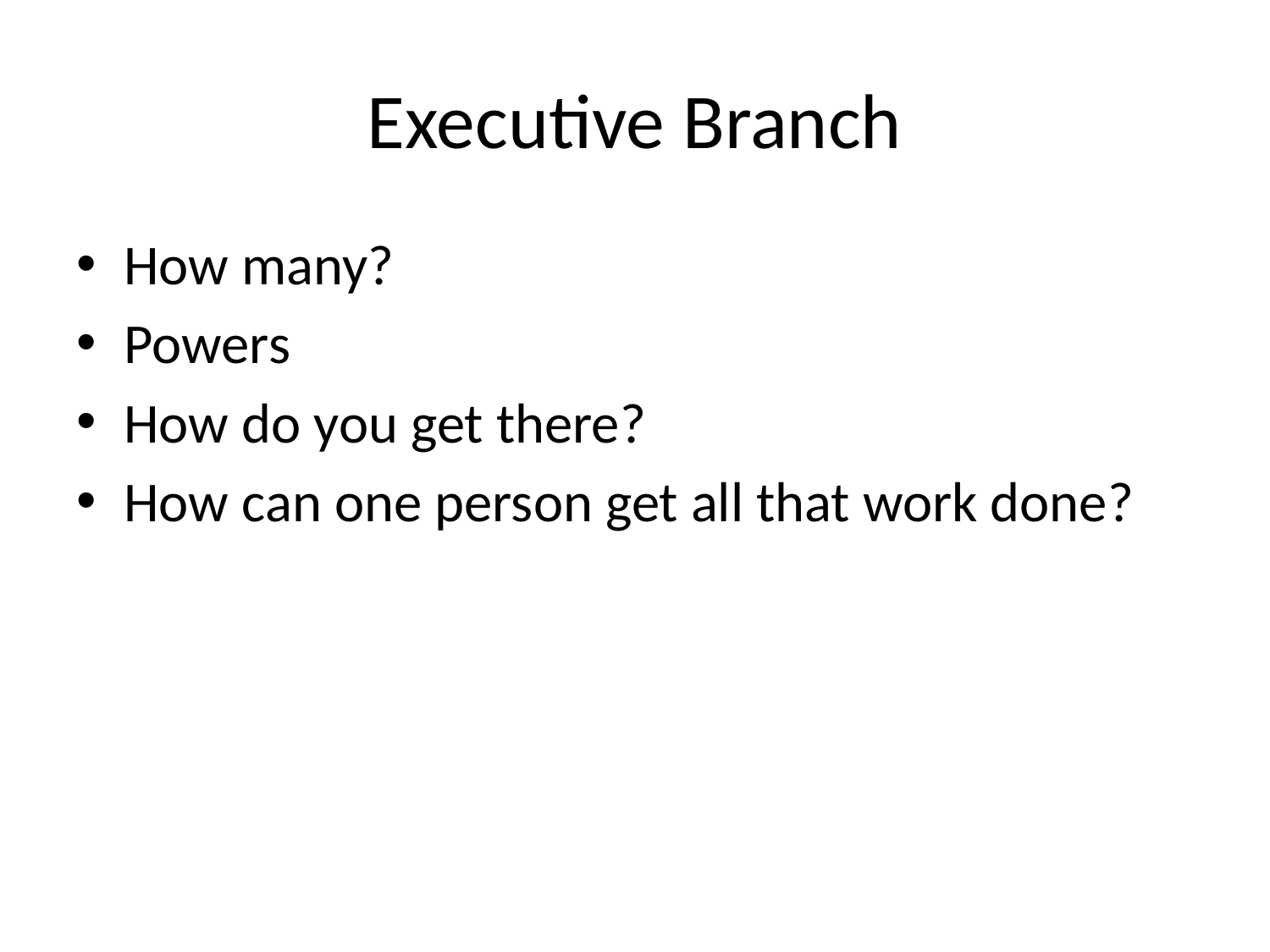

# Executive Branch
How many?
Powers
How do you get there?
How can one person get all that work done?